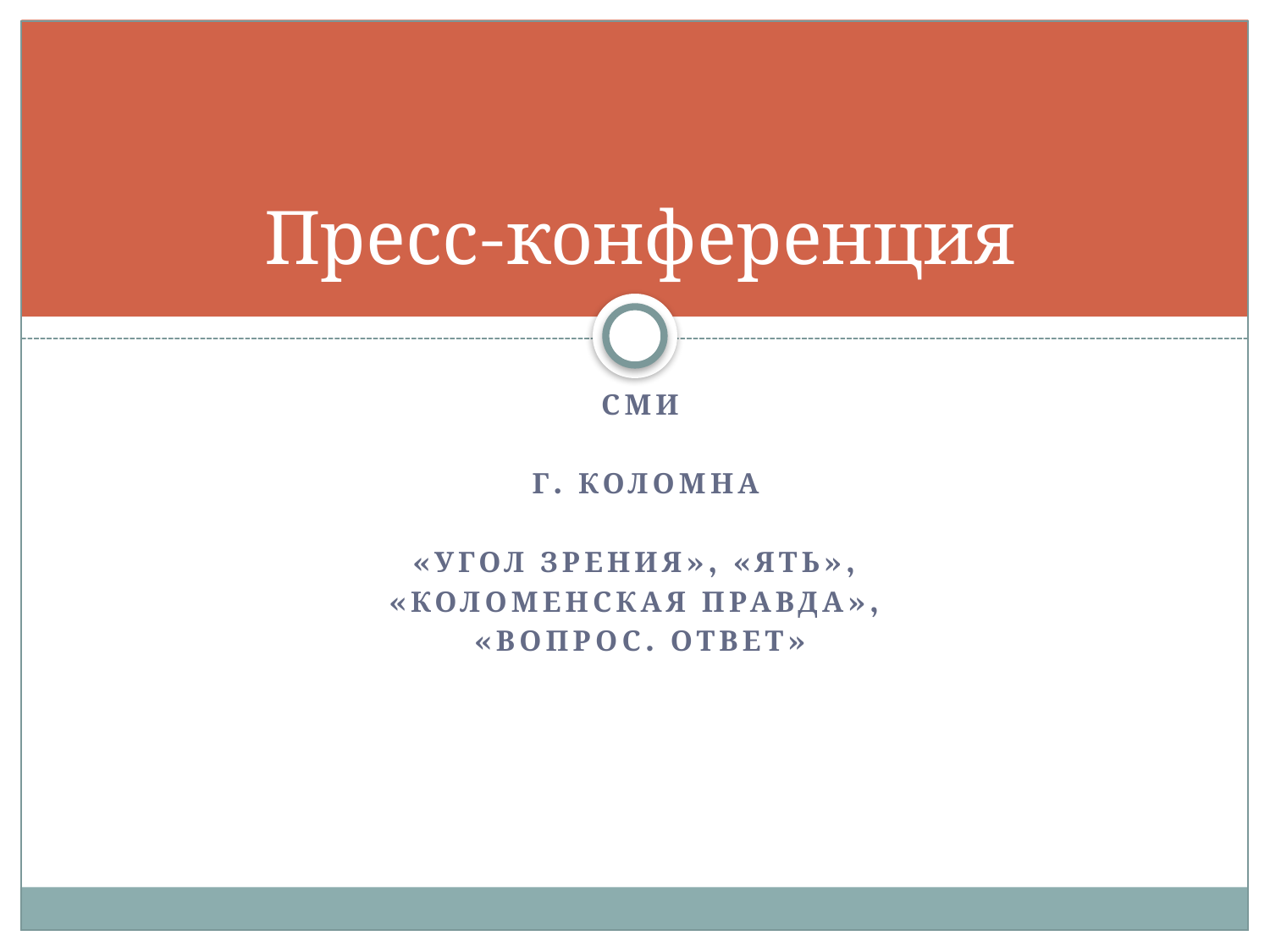

# Пресс-конференция
СМИ

 г. Коломна

«Угол зрения», «Ять»,
«Коломенская правда»,
«Вопрос. Ответ»